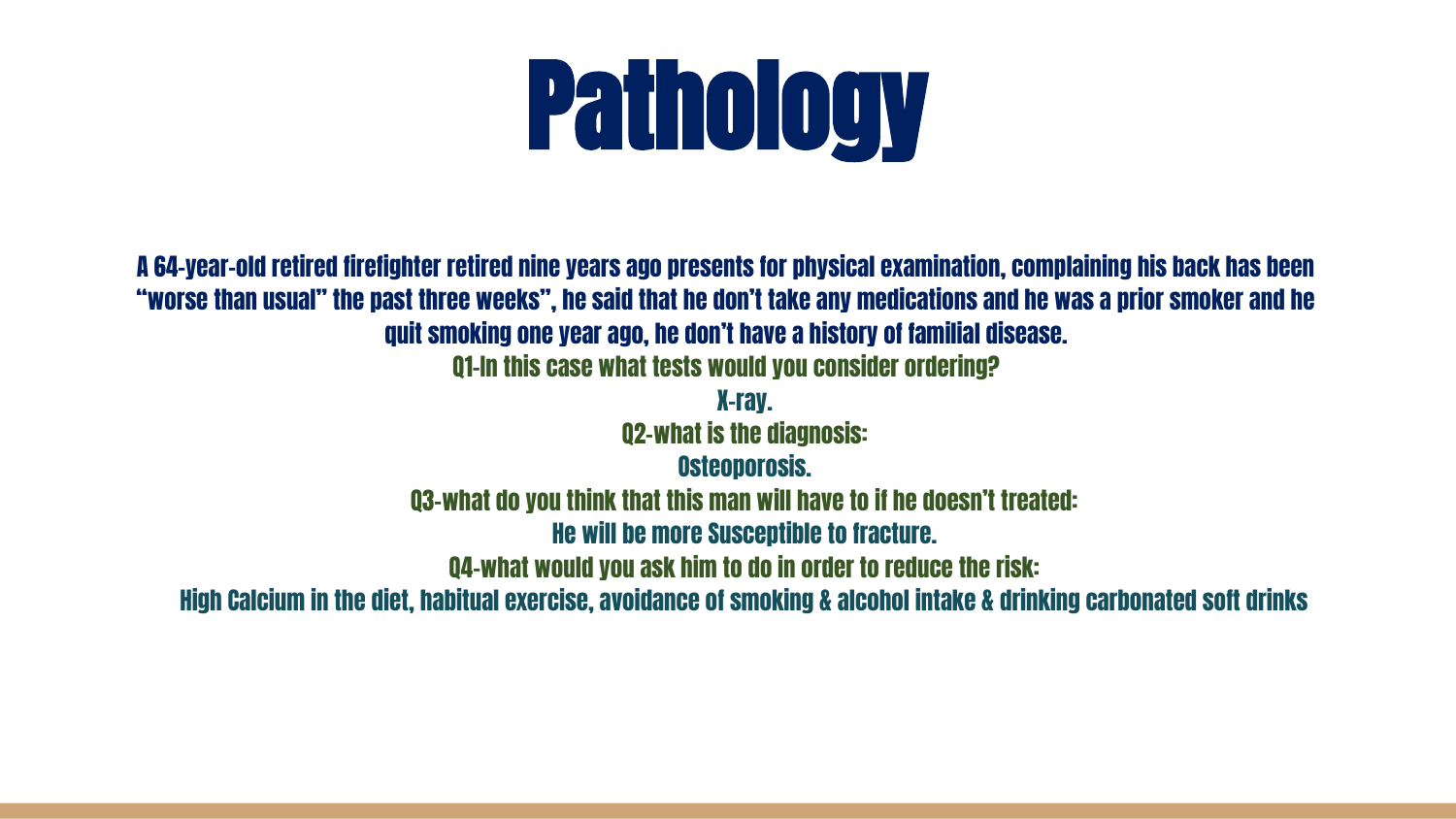

# Pathology
A 64-year-old retired firefighter retired nine years ago presents for physical examination, complaining his back has been “worse than usual” the past three weeks”, he said that he don’t take any medications and he was a prior smoker and he quit smoking one year ago, he don’t have a history of familial disease.
Q1-In this case what tests would you consider ordering?
X-ray.
Q2-what is the diagnosis:
Osteoporosis.
Q3-what do you think that this man will have to if he doesn’t treated:
He will be more Susceptible to fracture.
Q4-what would you ask him to do in order to reduce the risk:
High Calcium in the diet, habitual exercise, avoidance of smoking & alcohol intake & drinking carbonated soft drinks